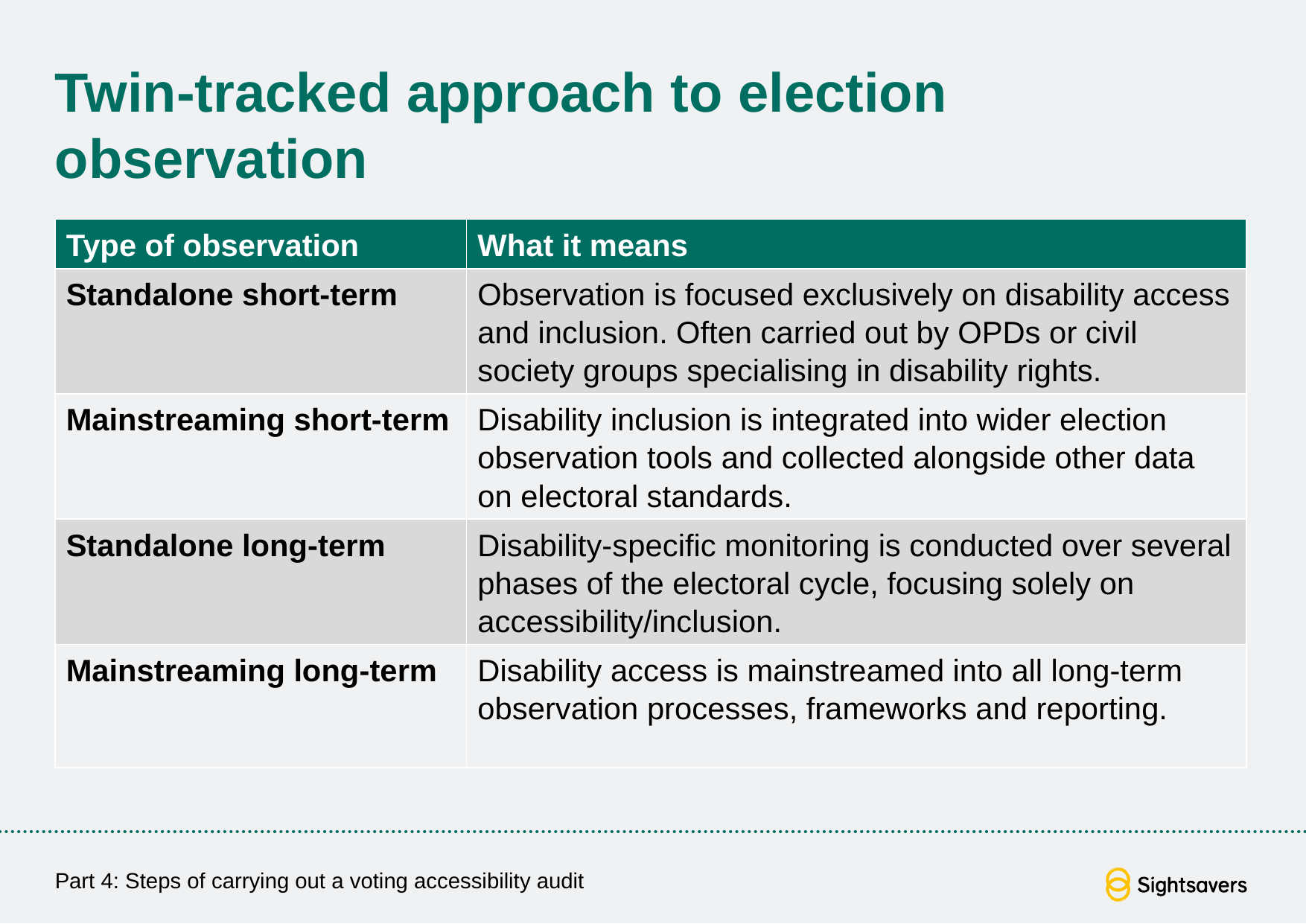

# Twin-tracked approach to election observation
| Type of observation | What it means |
| --- | --- |
| Standalone short-term | Observation is focused exclusively on disability access and inclusion. Often carried out by OPDs or civil society groups specialising in disability rights. |
| Mainstreaming short-term | Disability inclusion is integrated into wider election observation tools and collected alongside other data on electoral standards. |
| Standalone long-term | Disability‑specific monitoring is conducted over several phases of the electoral cycle, focusing solely on accessibility/inclusion. |
| Mainstreaming long-term | Disability access is mainstreamed into all long‑term observation processes, frameworks and reporting. |
Part 4: Steps of carrying out a voting accessibility audit